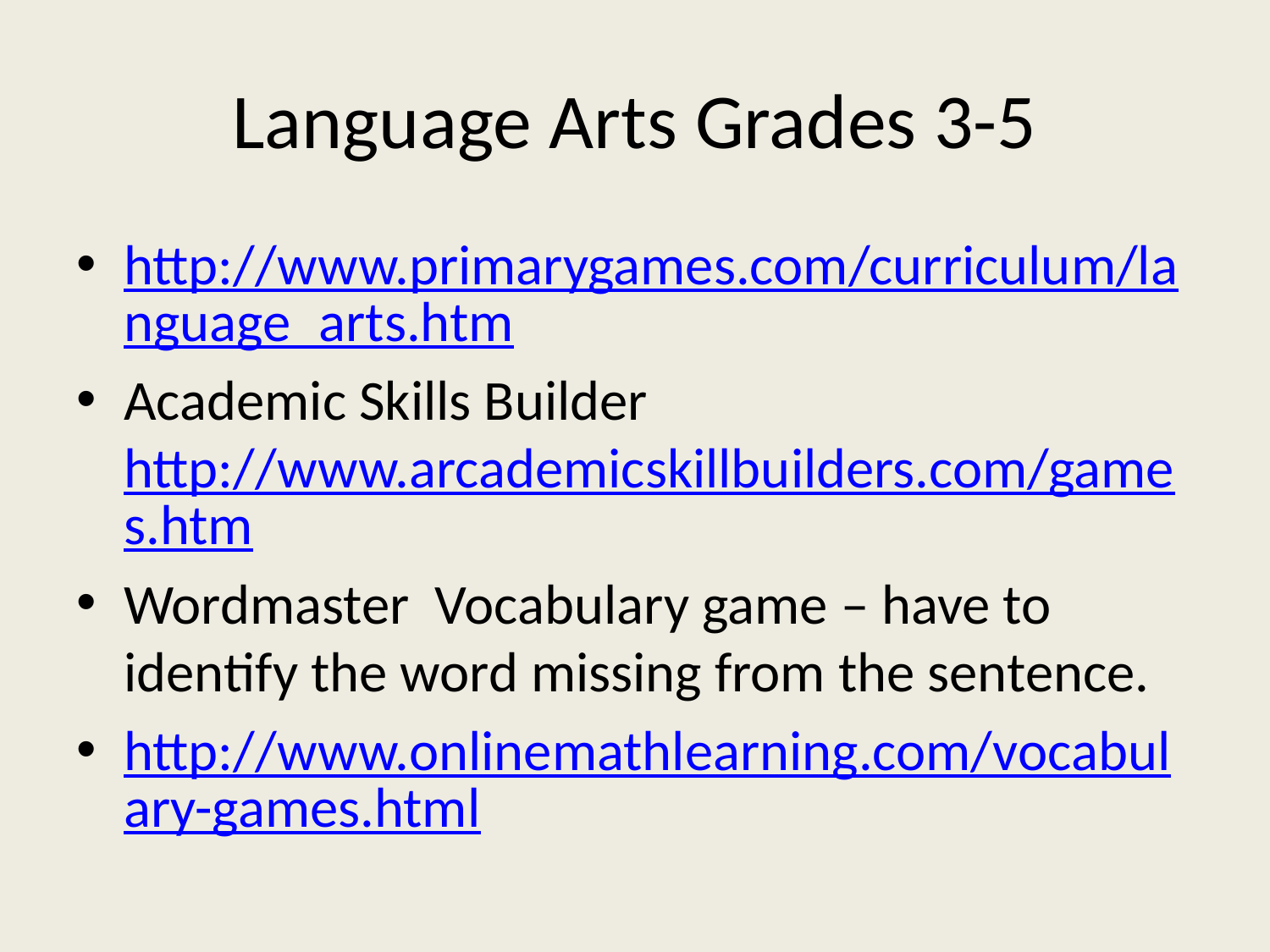

# Language Arts Grades 3-5
http://www.primarygames.com/curriculum/language_arts.htm
Academic Skills Builder   http://www.arcademicskillbuilders.com/games.htm
Wordmaster  Vocabulary game – have to identify the word missing from the sentence.
http://www.onlinemathlearning.com/vocabulary-games.html